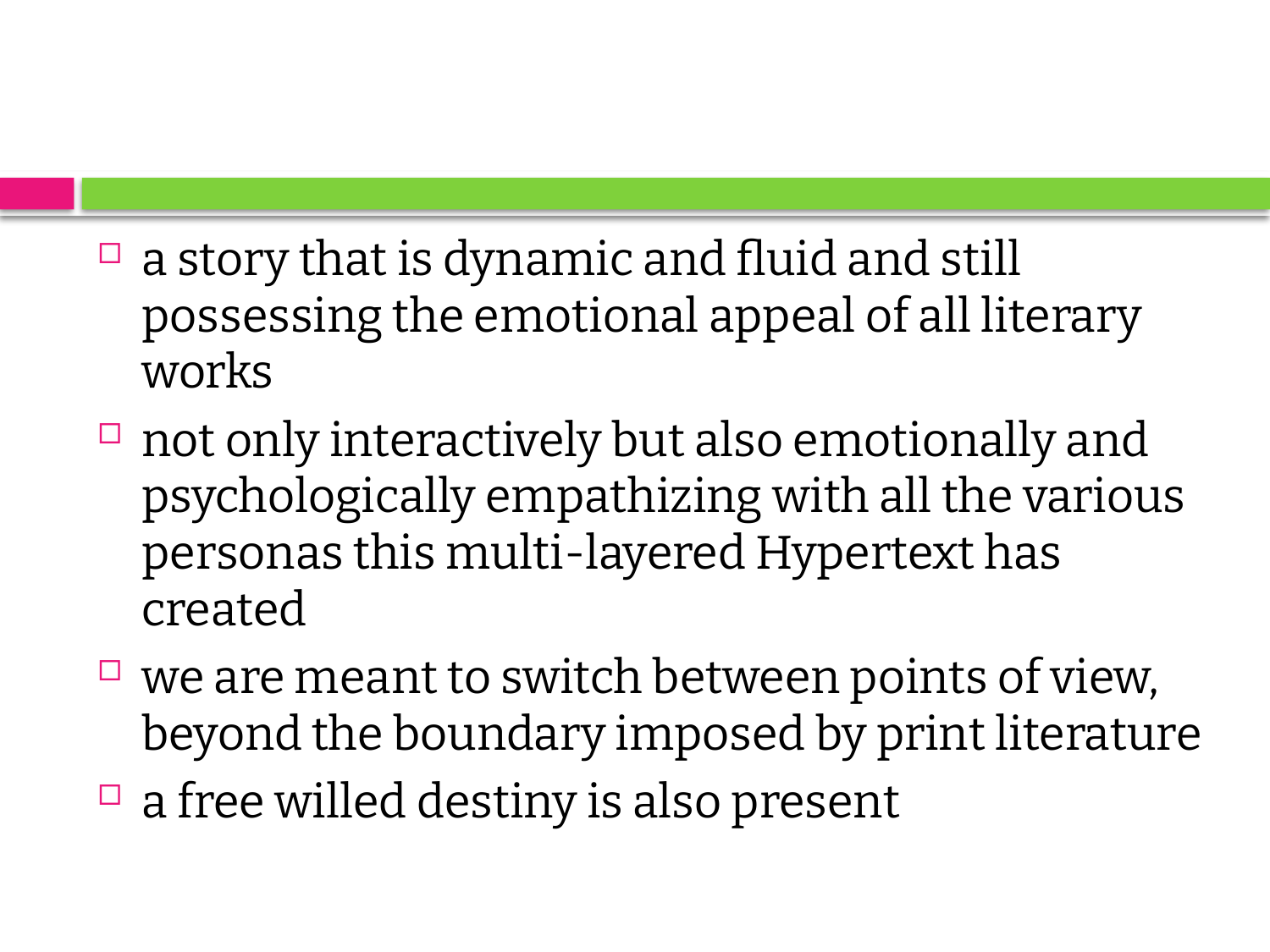

#
a story that is dynamic and fluid and still possessing the emotional appeal of all literary works
not only interactively but also emotionally and psychologically empathizing with all the various personas this multi-layered Hypertext has created
we are meant to switch between points of view, beyond the boundary imposed by print literature
a free willed destiny is also present